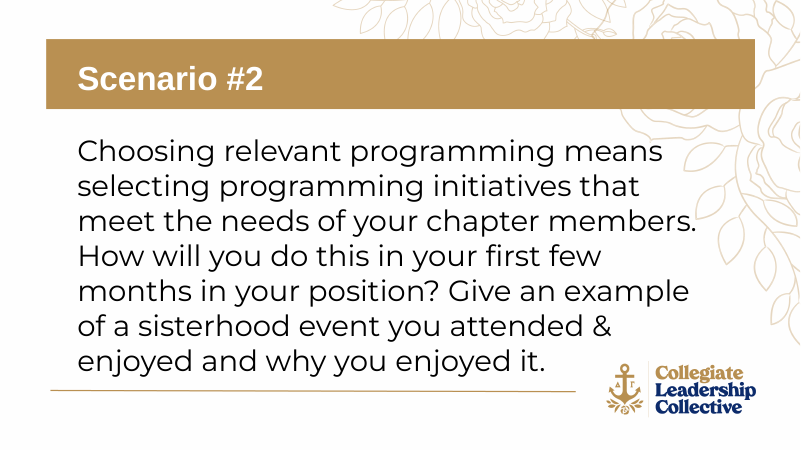

Scenario #2
Choosing relevant programming means selecting programming initiatives that meet the needs of your chapter members. How will you do this in your first few months in your position? Give an example of a sisterhood event you attended & enjoyed and why you enjoyed it.